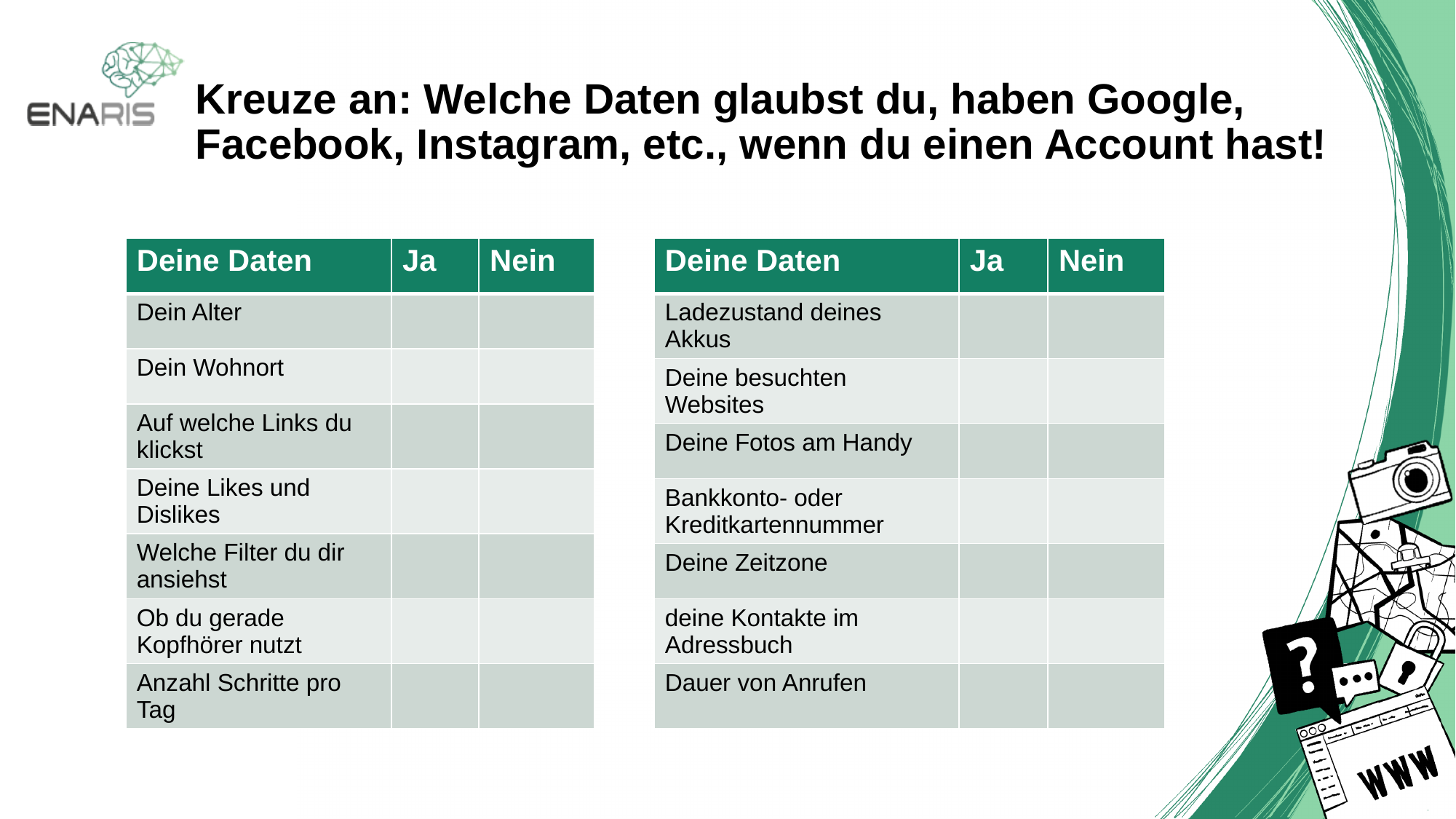

# Kreuze an: Welche Daten glaubst du, haben Google, Facebook, Instagram, etc., wenn du einen Account hast!
| Deine Daten | Ja | Nein |
| --- | --- | --- |
| Dein Alter |  |  |
| Dein Wohnort |  |  |
| Auf welche Links du klickst |  |  |
| Deine Likes und Dislikes |  |  |
| Welche Filter du dir ansiehst |  |  |
| Ob du gerade Kopfhörer nutzt |  |  |
| Anzahl Schritte pro Tag |  |  |
| Deine Daten | Ja | Nein |
| --- | --- | --- |
| Ladezustand deines Akkus |  |  |
| Deine besuchten Websites |  |  |
| Deine Fotos am Handy |  |  |
| Bankkonto- oder Kreditkartennummer |  |  |
| Deine Zeitzone |  |  |
| deine Kontakte im Adressbuch |  |  |
| Dauer von Anrufen |  |  |